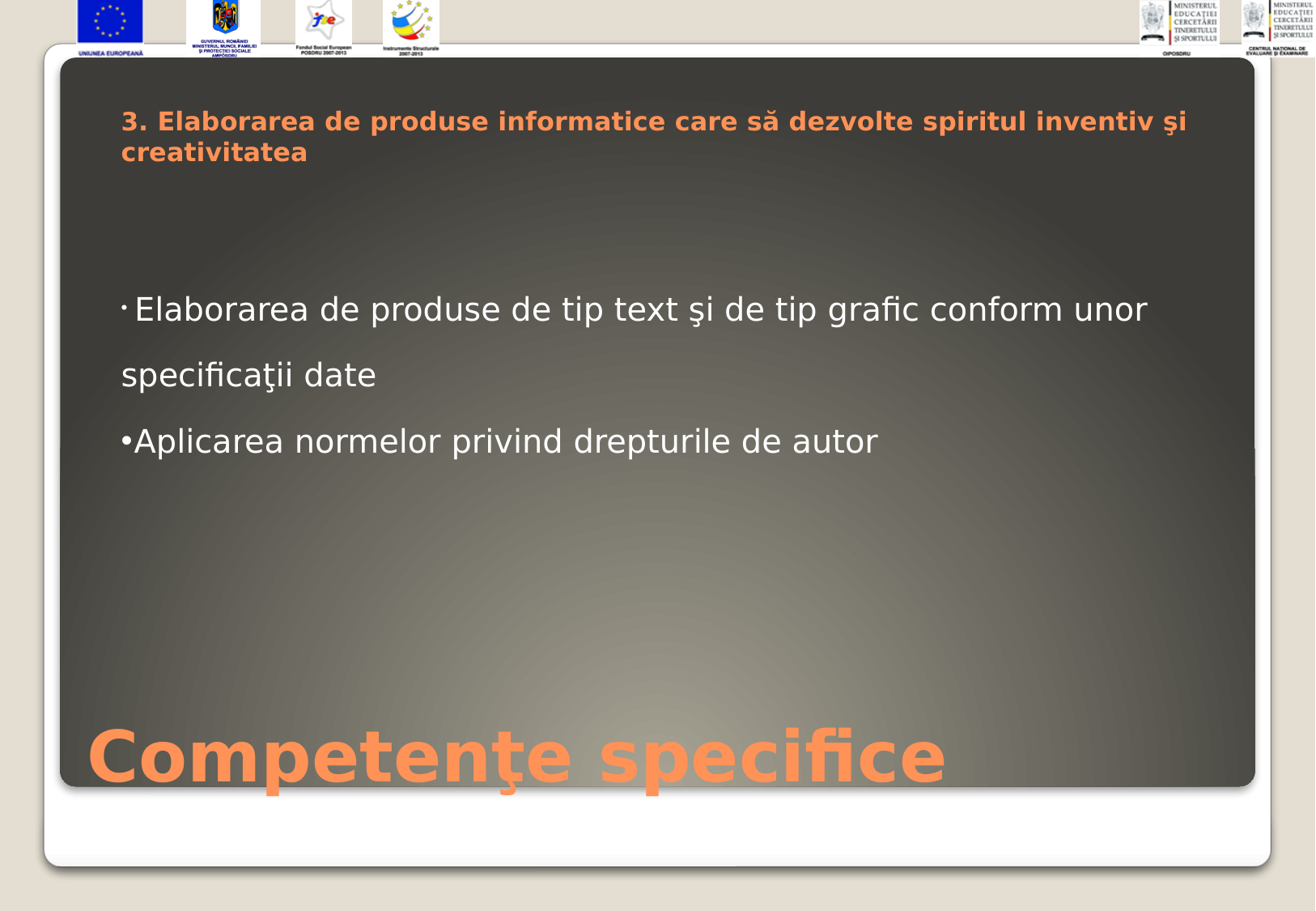

3. Elaborarea de produse informatice care să dezvolte spiritul inventiv şi creativitatea

  Elaborarea de produse de tip text şi de tip grafic conform unor specificaţii date
 Aplicarea normelor privind drepturile de autor

# Competenţe specifice